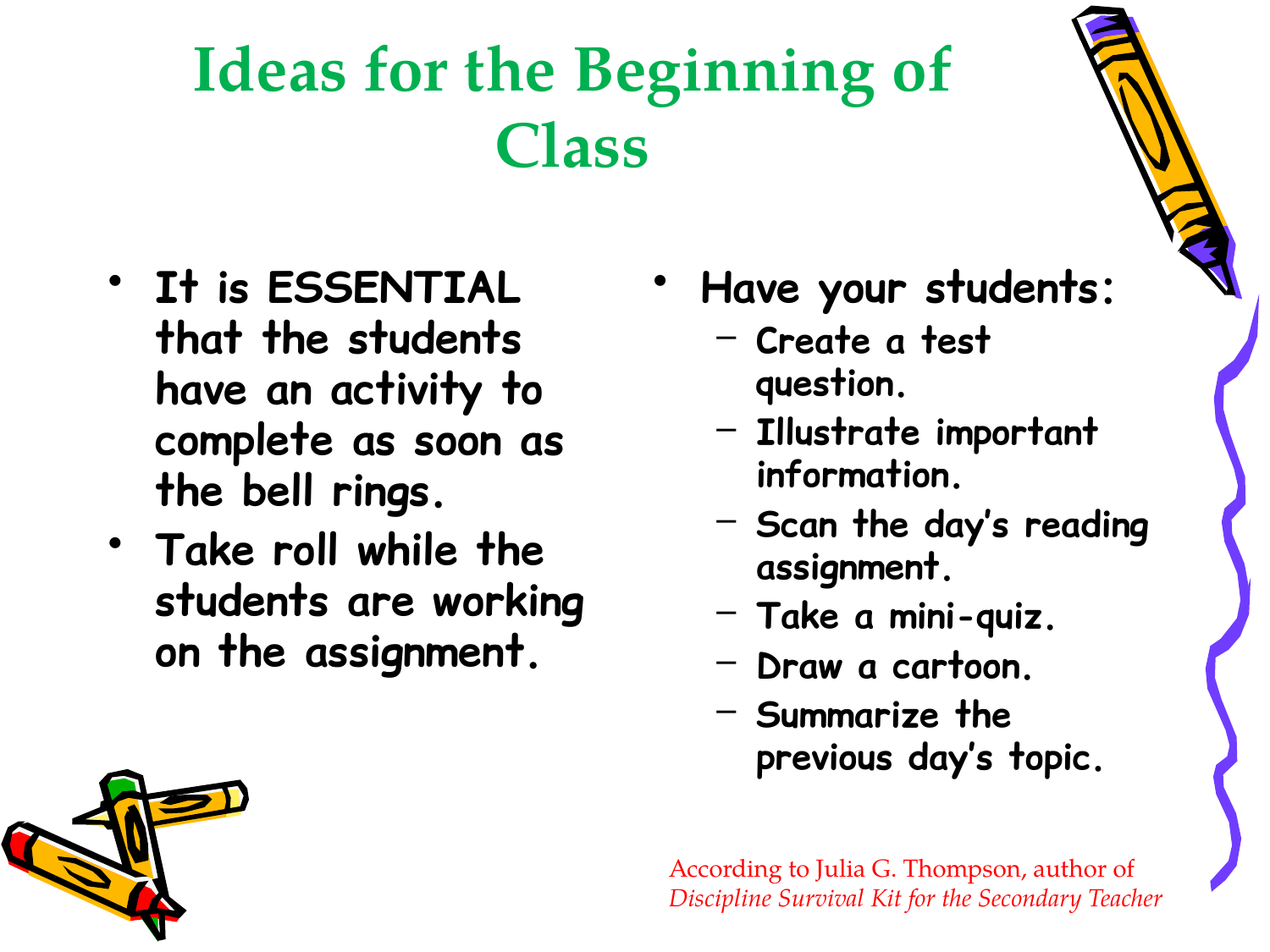

# Ideas for the Beginning of Class
It is ESSENTIAL that the students have an activity to complete as soon as the bell rings.
Take roll while the students are working on the assignment.
Have your students:
Create a test question.
Illustrate important information.
Scan the day’s reading assignment.
Take a mini-quiz.
Draw a cartoon.
Summarize the previous day’s topic.
According to Julia G. Thompson, author of Discipline Survival Kit for the Secondary Teacher